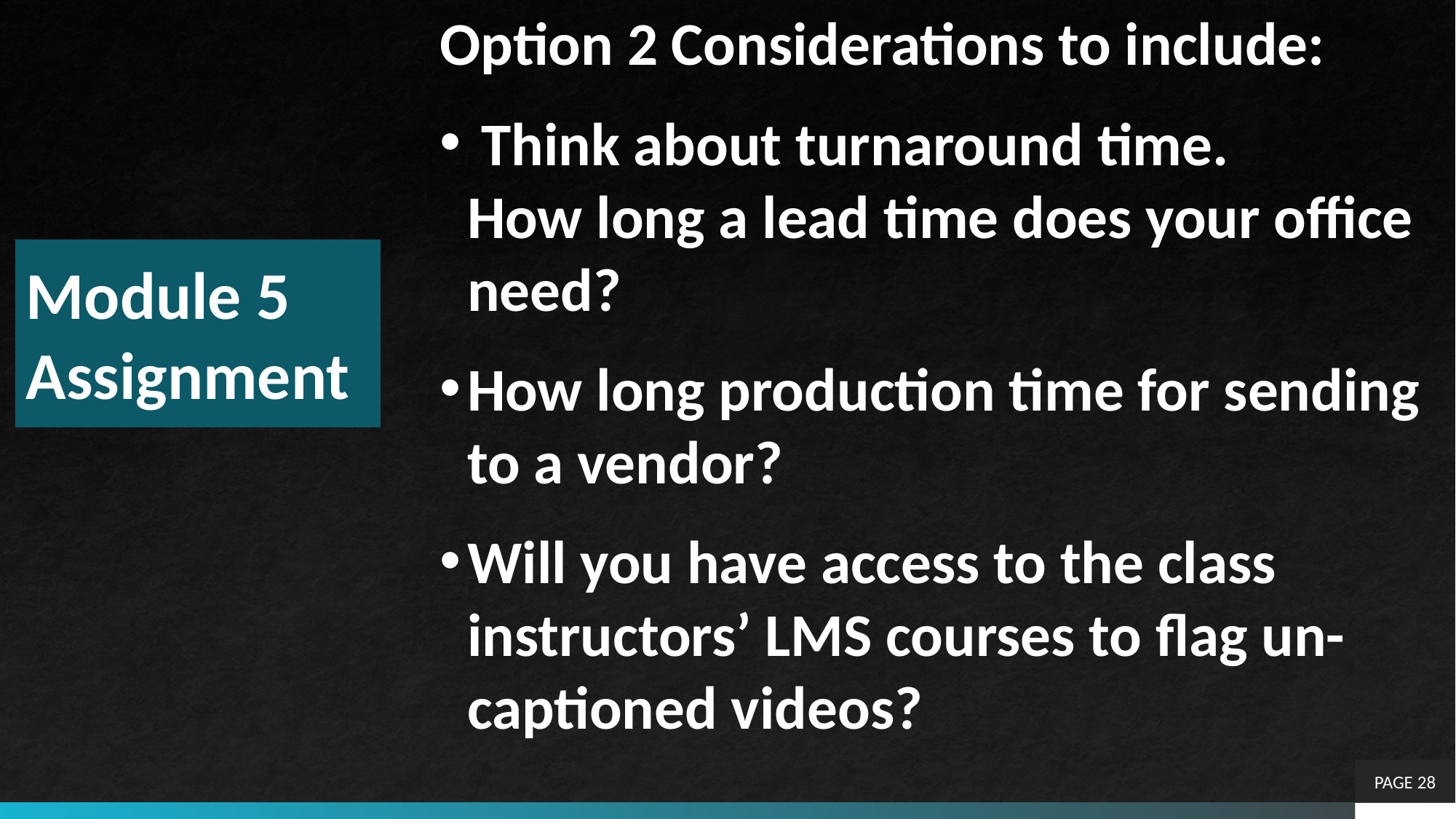

Option 2 Considerations to include:
 Think about turnaround time.
How long a lead time does your office need?
How long production time for sending to a vendor?
Will you have access to the class instructors’ LMS courses to flag un-captioned videos?
# Module 5 Assignment
PAGE 28